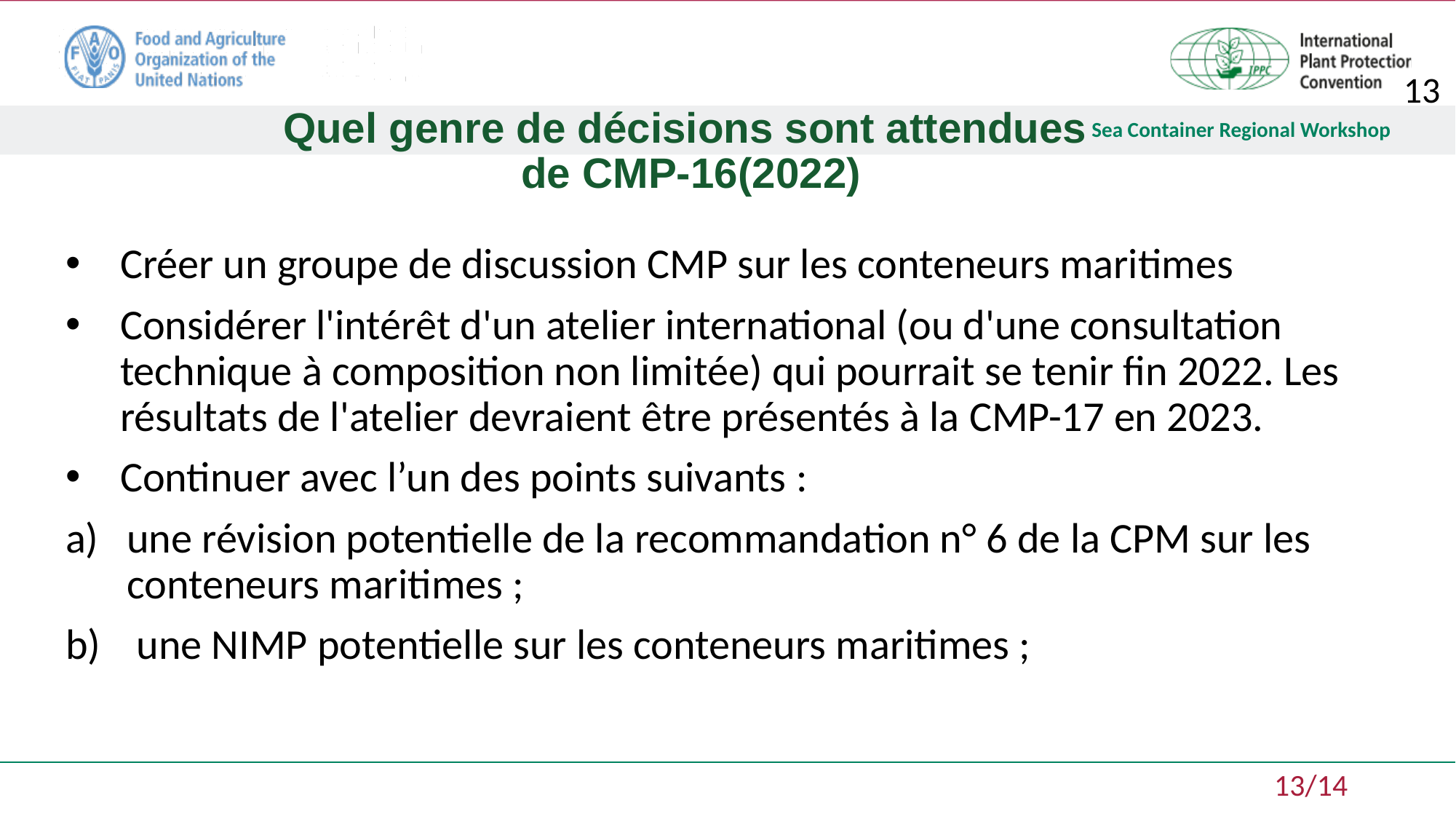

13
Quel genre de décisions sont attendues
de CMP-16(2022)
Créer un groupe de discussion CMP sur les conteneurs maritimes
Considérer l'intérêt d'un atelier international (ou d'une consultation technique à composition non limitée) qui pourrait se tenir fin 2022. Les résultats de l'atelier devraient être présentés à la CMP-17 en 2023.
Continuer avec l’un des points suivants :
une révision potentielle de la recommandation n° 6 de la CPM sur les conteneurs maritimes ;
 une NIMP potentielle sur les conteneurs maritimes ;